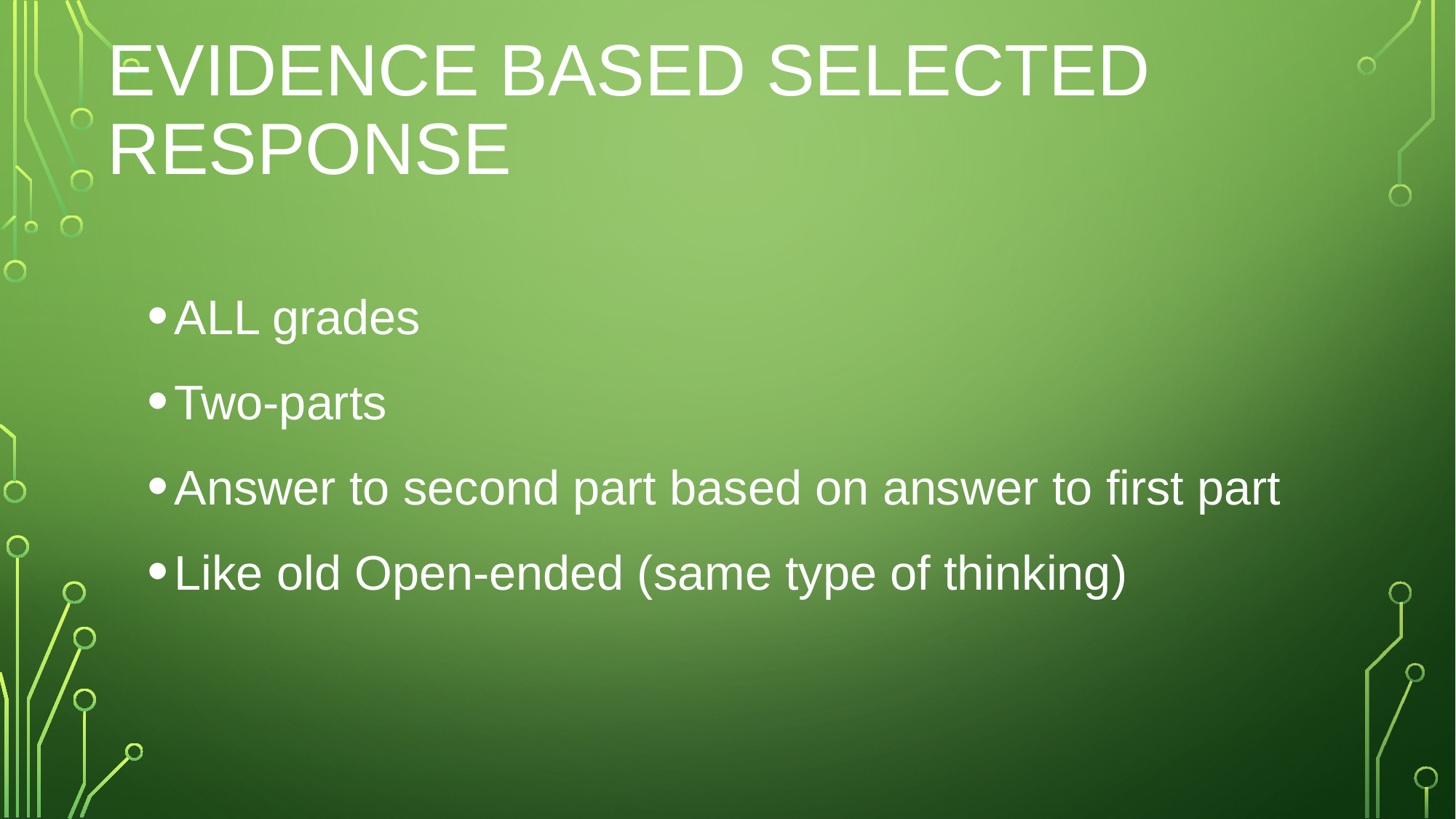

# Evidence Based Selected Response
ALL grades
Two-parts
Answer to second part based on answer to first part
Like old Open-ended (same type of thinking)